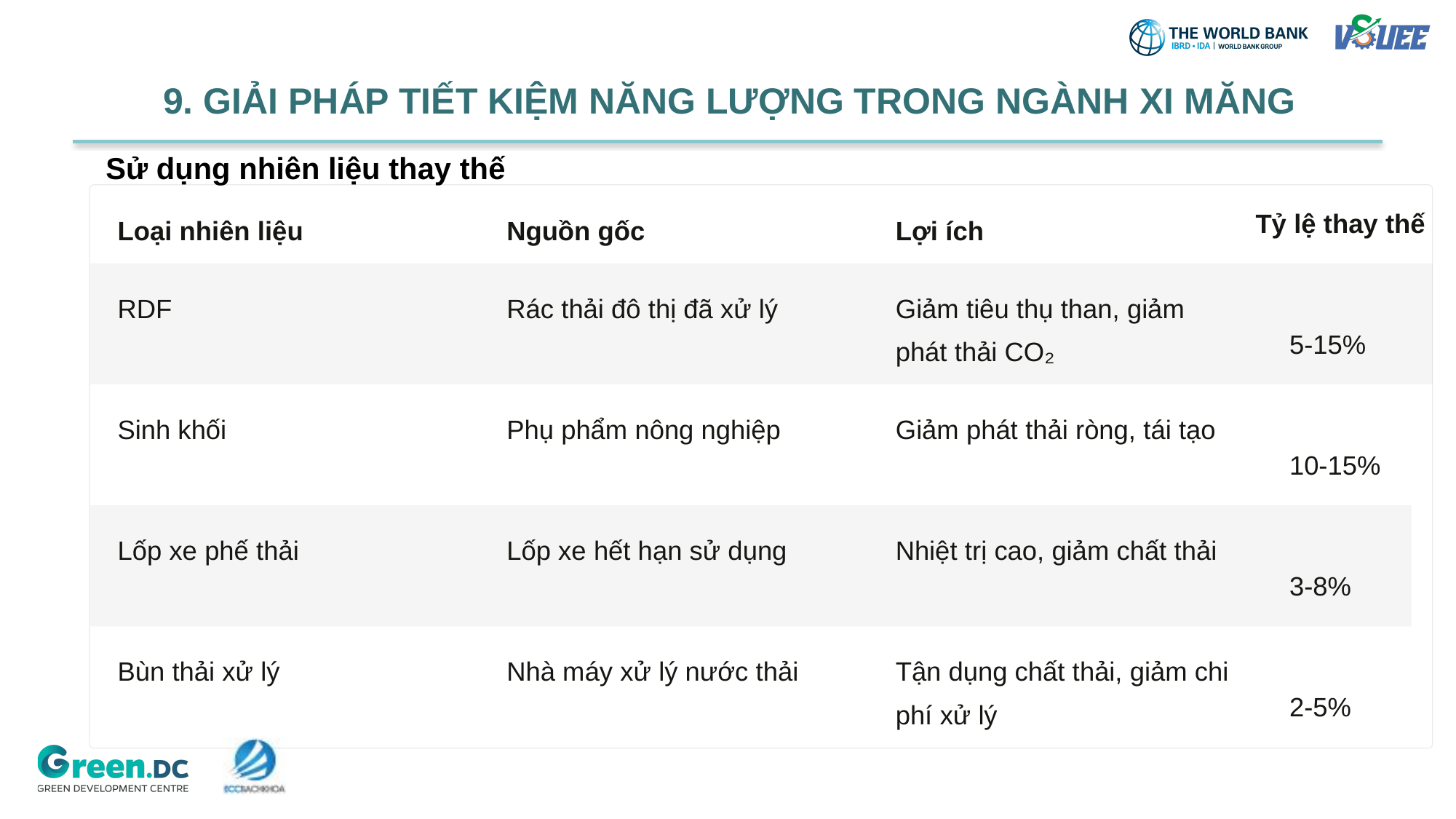

9. GIẢI PHÁP TIẾT KIỆM NĂNG LƯỢNG TRONG NGÀNH XI MĂNG
Sử dụng nhiên liệu thay thế

Tỷ lệ thay thế
Loại nhiên liệu
Nguồn gốc
Lợi ích

RDF
Rác thải đô thị đã xử lý
Giảm tiêu thụ than, giảm phát thải CO₂
5-15%

Sinh khối
Phụ phẩm nông nghiệp
Giảm phát thải ròng, tái tạo
10-15%

Lốp xe phế thải
Lốp xe hết hạn sử dụng
Nhiệt trị cao, giảm chất thải
3-8%
Bùn thải xử lý
Nhà máy xử lý nước thải
Tận dụng chất thải, giảm chi phí xử lý

2-5%